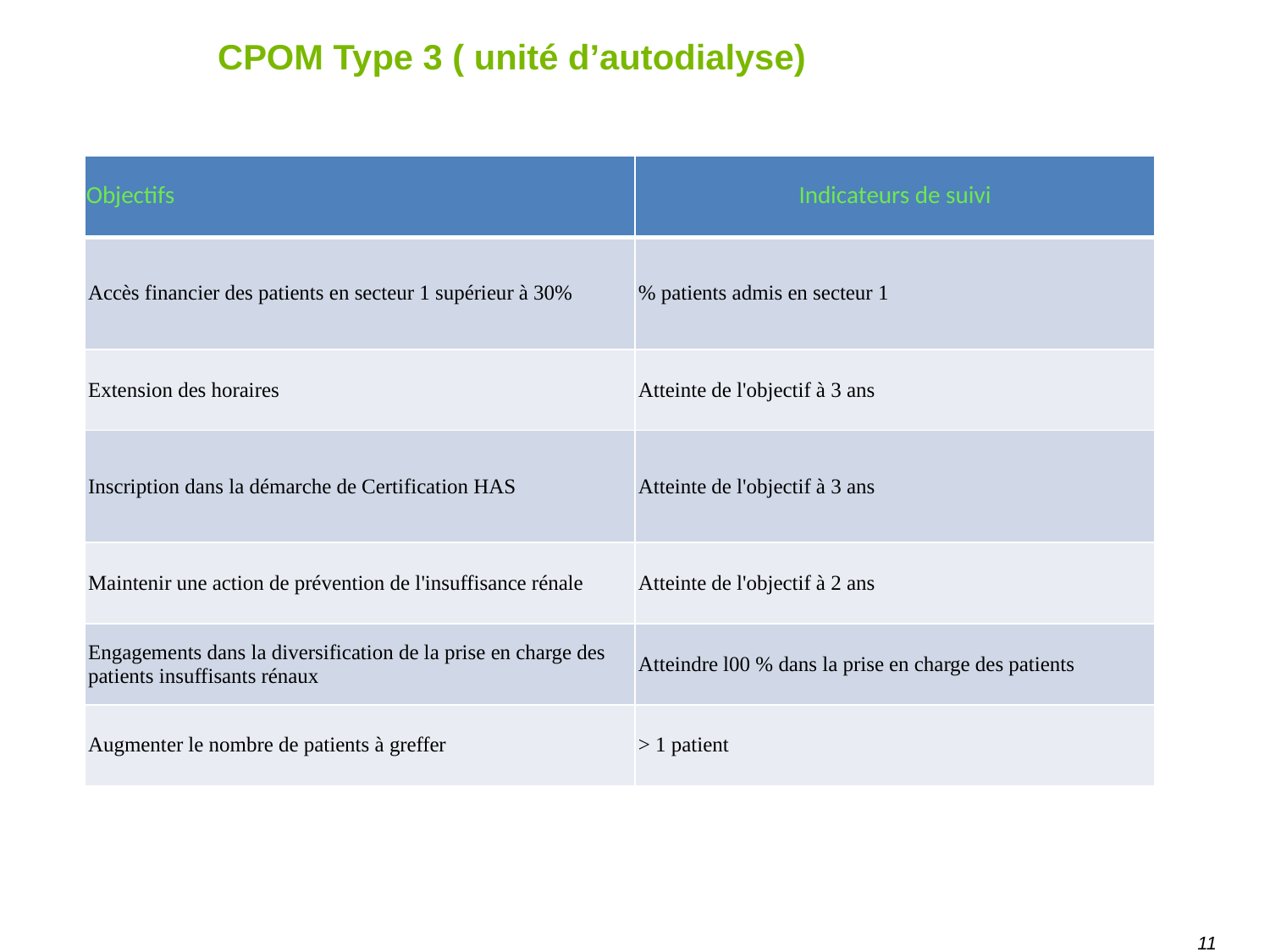

# CPOM Type 3 ( unité d’autodialyse)
| Objectifs | Indicateurs de suivi |
| --- | --- |
| Accès financier des patients en secteur 1 supérieur à 30% | % patients admis en secteur 1 |
| Extension des horaires | Atteinte de l'objectif à 3 ans |
| Inscription dans la démarche de Certification HAS | Atteinte de l'objectif à 3 ans |
| Maintenir une action de prévention de l'insuffisance rénale | Atteinte de l'objectif à 2 ans |
| Engagements dans la diversification de la prise en charge des patients insuffisants rénaux | Atteindre l00 % dans la prise en charge des patients |
| Augmenter le nombre de patients à greffer | > 1 patient |